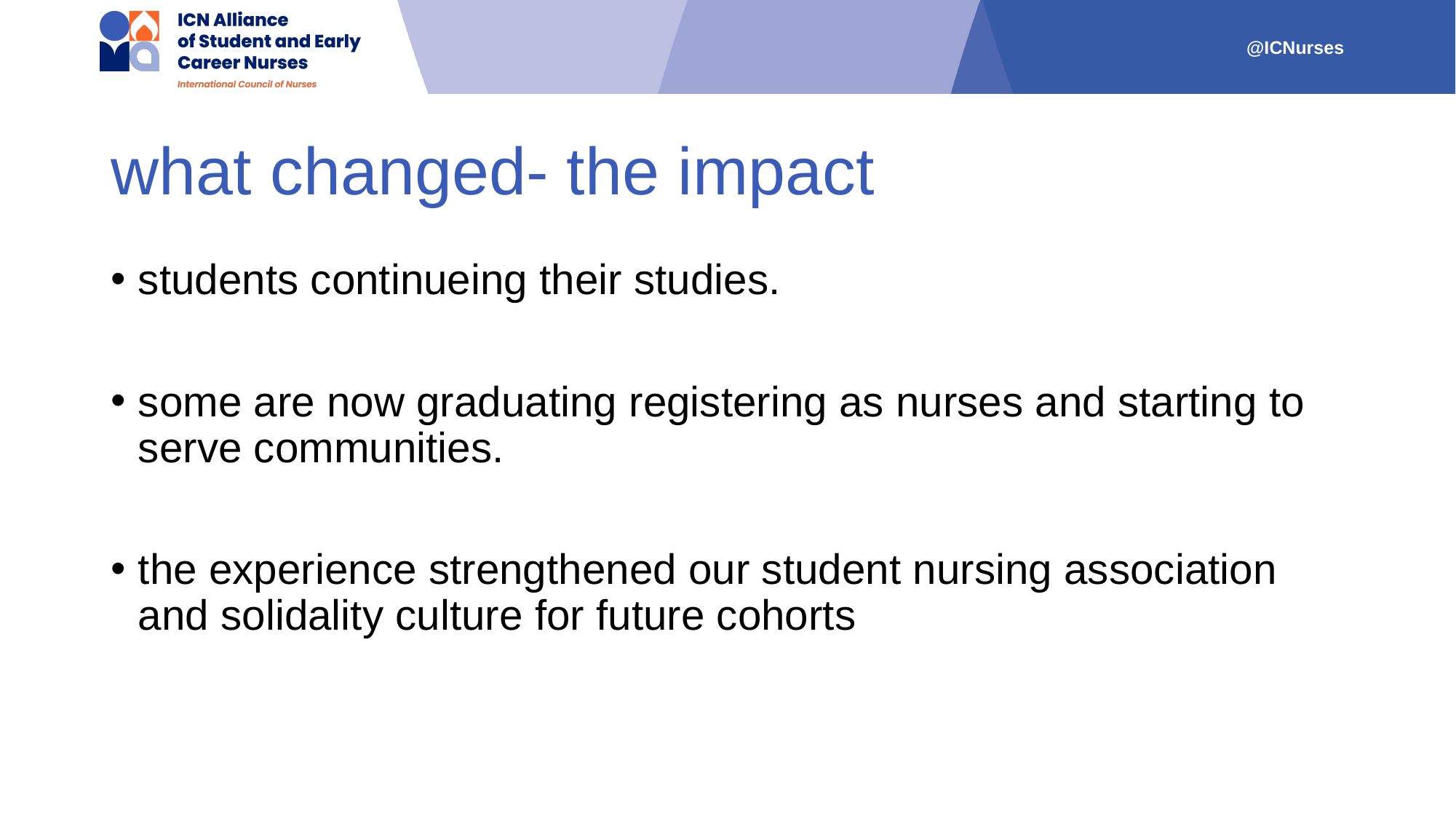

# what changed- the impact
students continueing their studies.

some are now graduating registering as nurses and starting to serve communities.

the experience strengthened our student nursing association and solidality culture for future cohorts